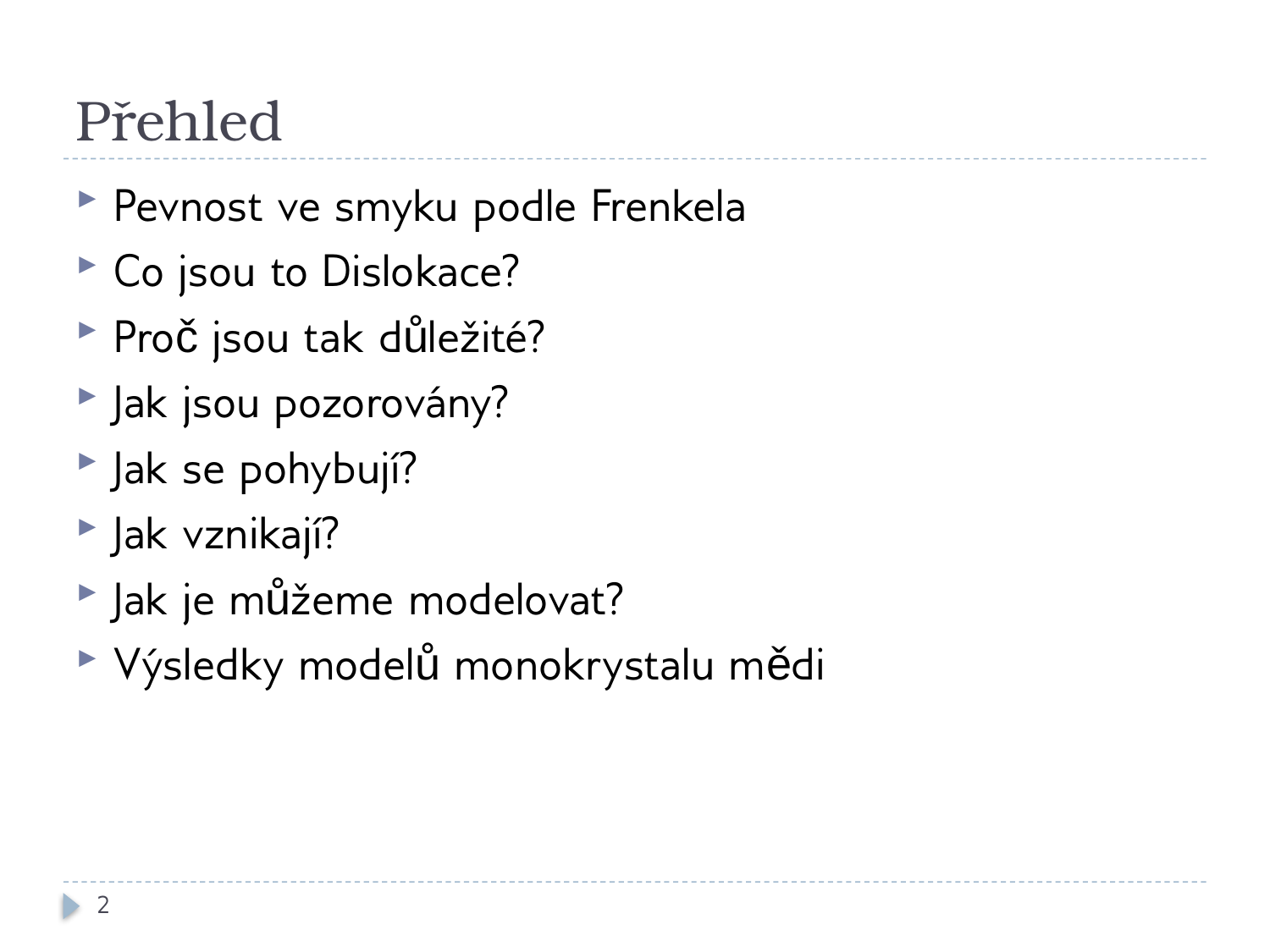

# Přehled
Pevnost ve smyku podle Frenkela
Co jsou to Dislokace?
Proč jsou tak důležité?
Jak jsou pozorovány?
Jak se pohybují?
Jak vznikají?
Jak je můžeme modelovat?
Výsledky modelů monokrystalu mědi

2